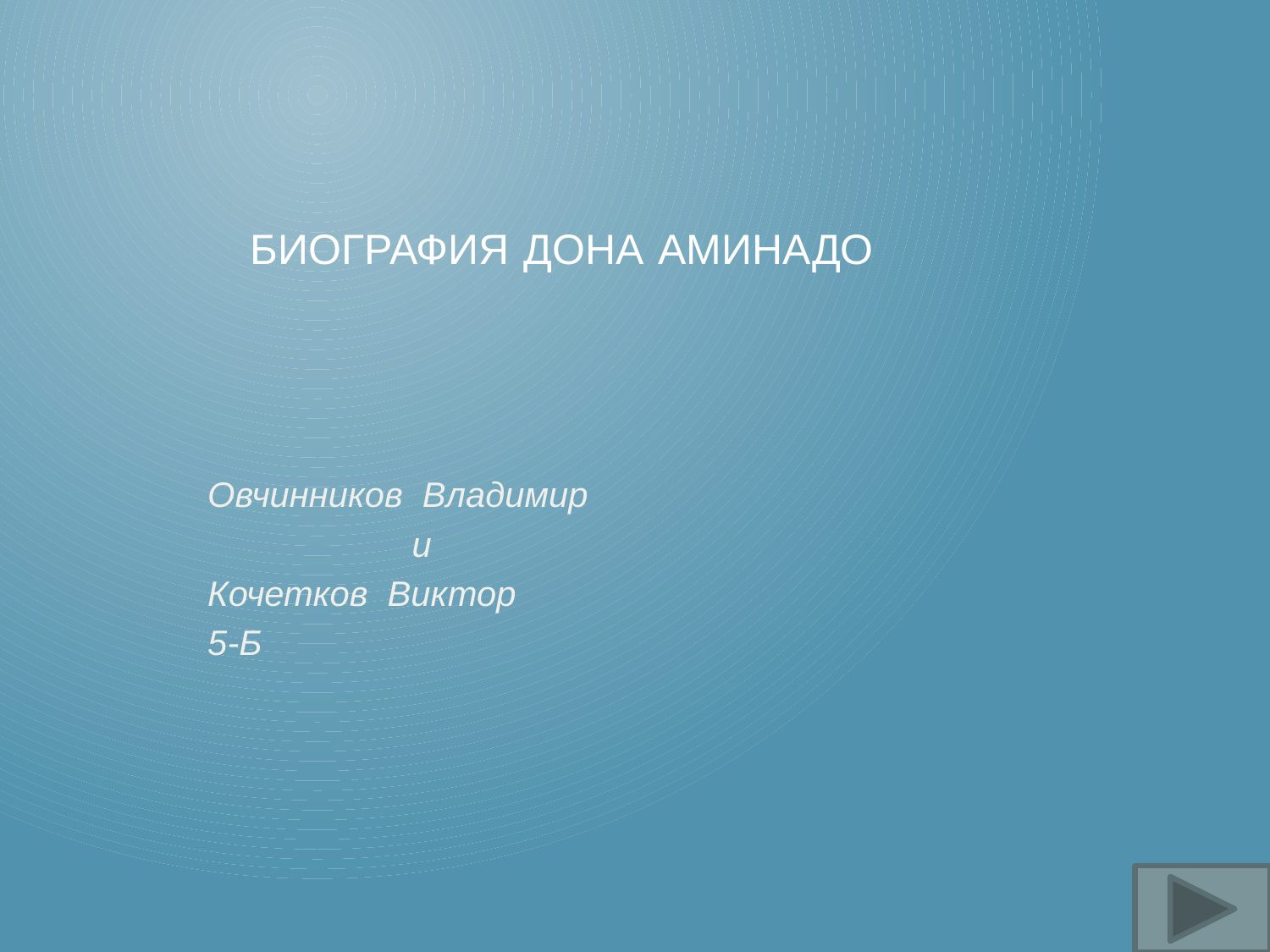

# Биография Дона Аминадо
Овчинников  Владимир
                     и
Кочетков  Виктор
5-Б